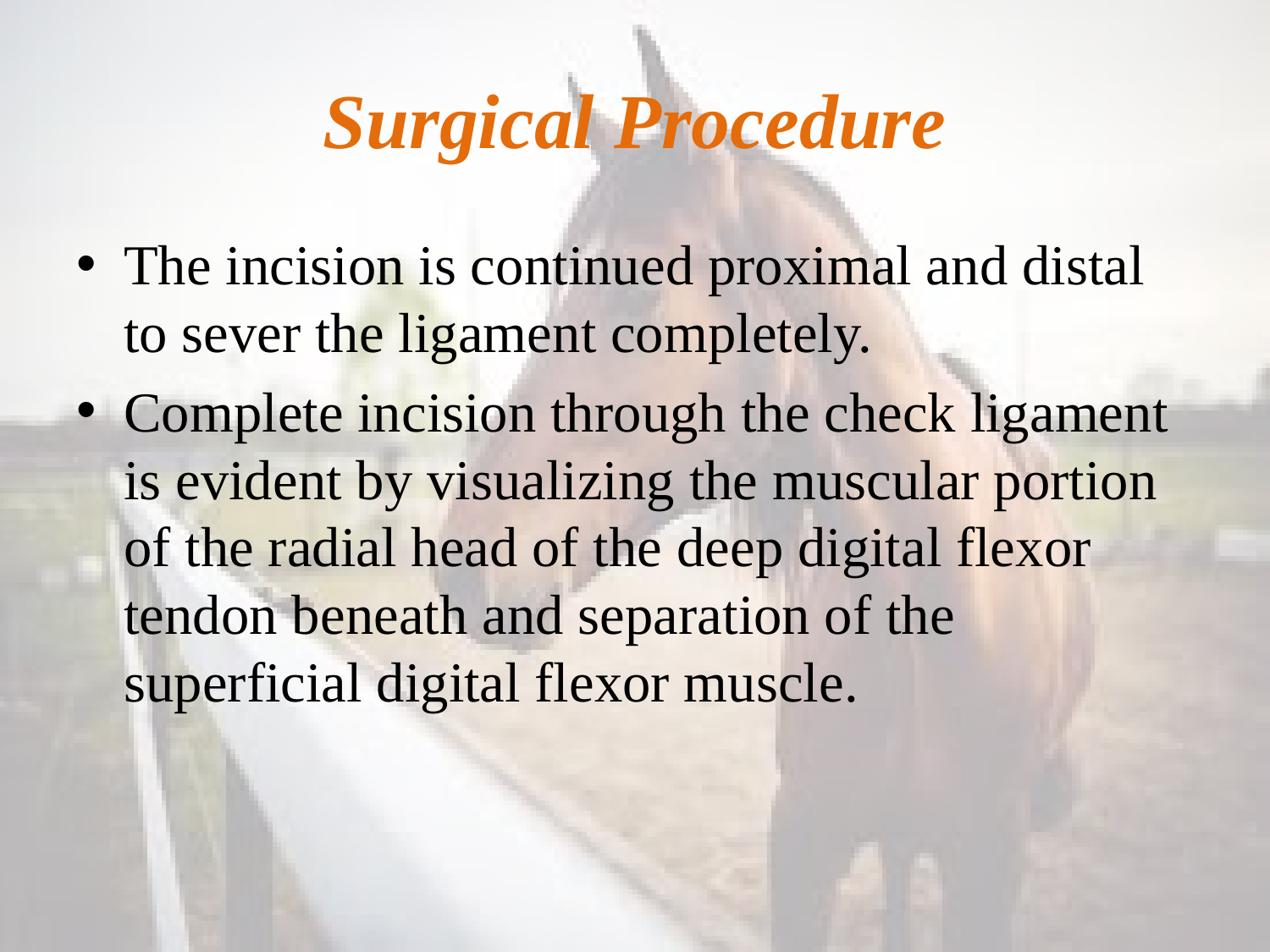

# Surgical Procedure
The incision is continued proximal and distal to sever the ligament completely.
Complete incision through the check ligament is evident by visualizing the muscular portion of the radial head of the deep digital flexor tendon beneath and separation of the superficial digital flexor muscle.